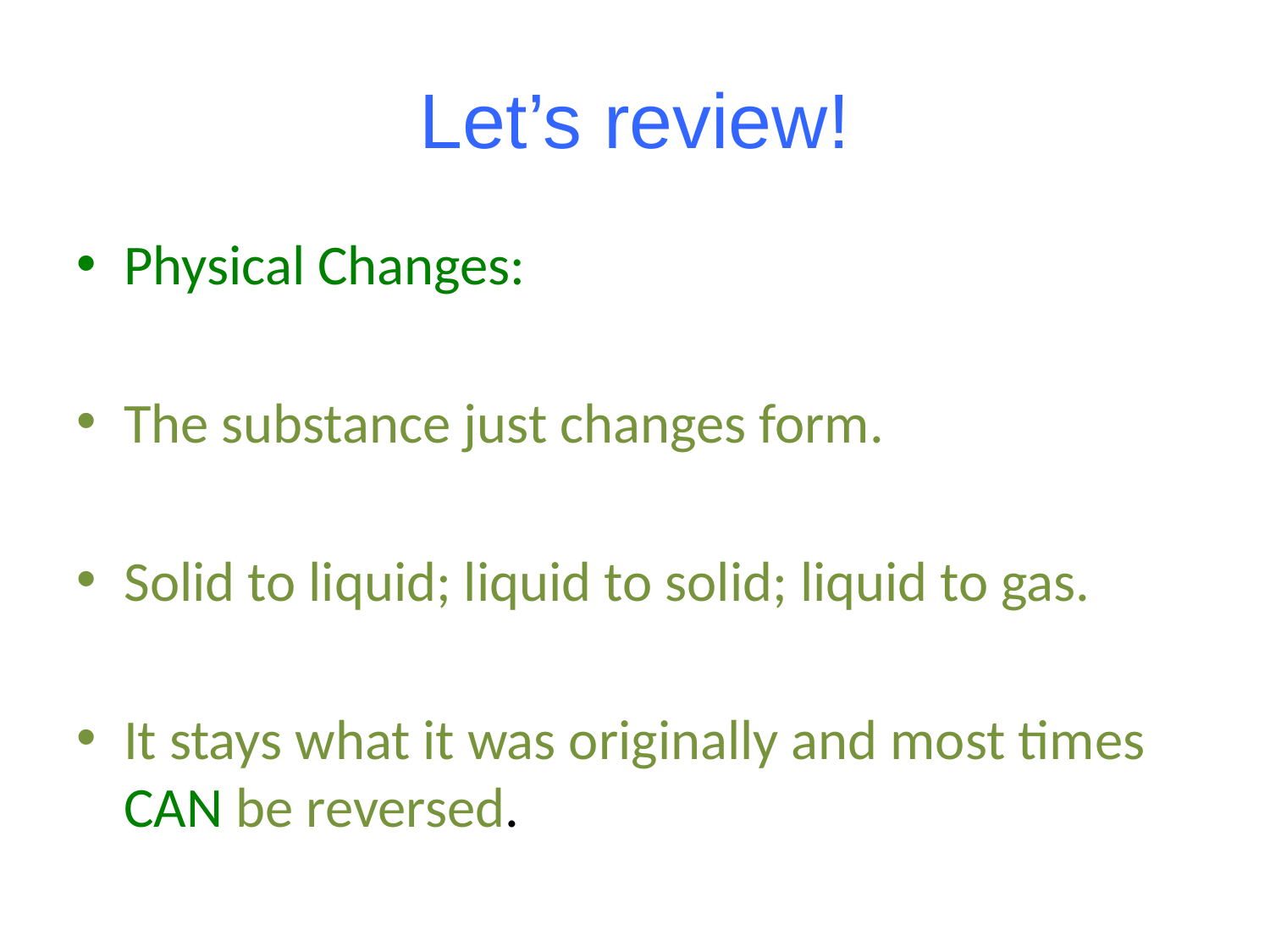

# Let’s review!
Physical Changes:

The substance just changes form.

Solid to liquid; liquid to solid; liquid to gas.

It stays what it was originally and most times CAN be reversed.